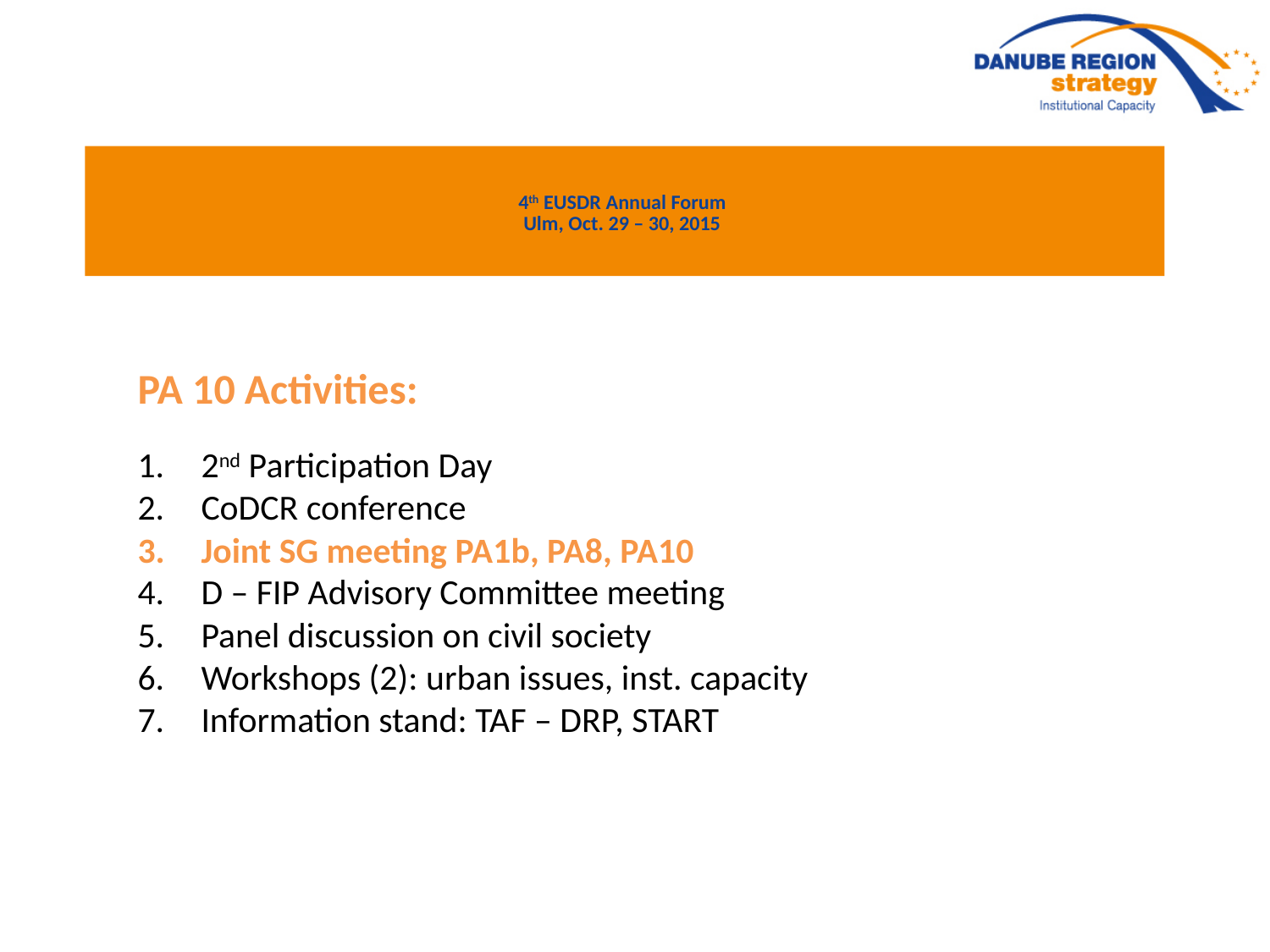

# 4th EUSDR Annual Forum Ulm, Oct. 29 – 30, 2015
PA 10 Activities:

2nd Participation Day
CoDCR conference
Joint SG meeting PA1b, PA8, PA10
D – FIP Advisory Committee meeting
Panel discussion on civil society
Workshops (2): urban issues, inst. capacity
Information stand: TAF – DRP, START